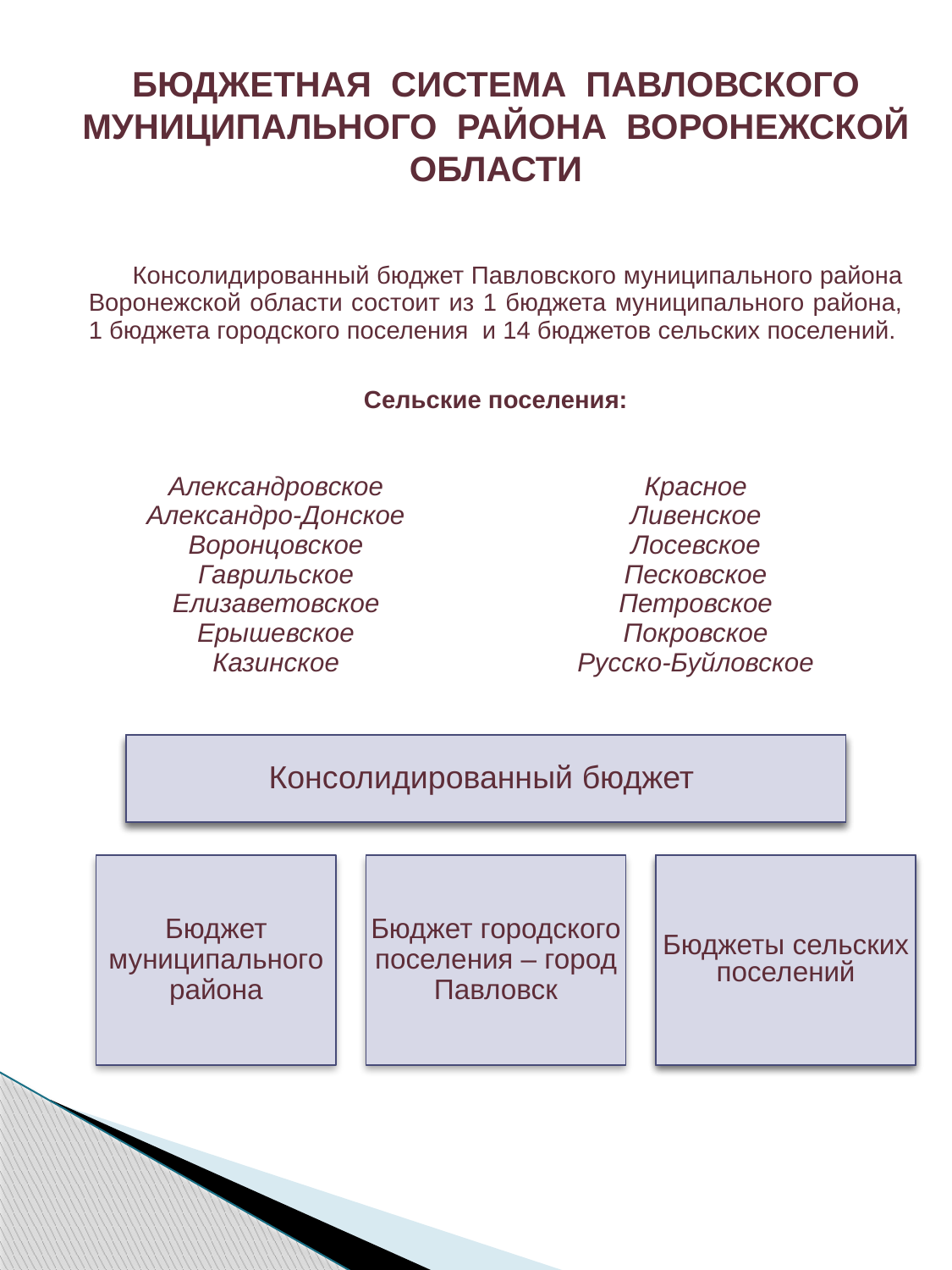

БЮДЖЕТНАЯ  СИСТЕМА  ПАВЛОВСКОГО МУНИЦИПАЛЬНОГО  РАЙОНА  ВОРОНЕЖСКОЙ ОБЛАСТИ

      Консолидированный бюджет Павловского муниципального района Воронежской области состоит из 1 бюджета муниципального района, 1 бюджета городского поселения  и 14 бюджетов сельских поселений.

Сельские поселения:

| Александровское Александро-Донское Воронцовское Гаврильское Елизаветовское Ерышевское Казинское | Красное Ливенское Лосевское Песковское Петровское Покровское Русско-Буйловское |
| --- | --- |

Консолидированный бюджет

Бюджет муниципального района
Бюджет городского поселения – город Павловск

Бюджеты сельских поселений